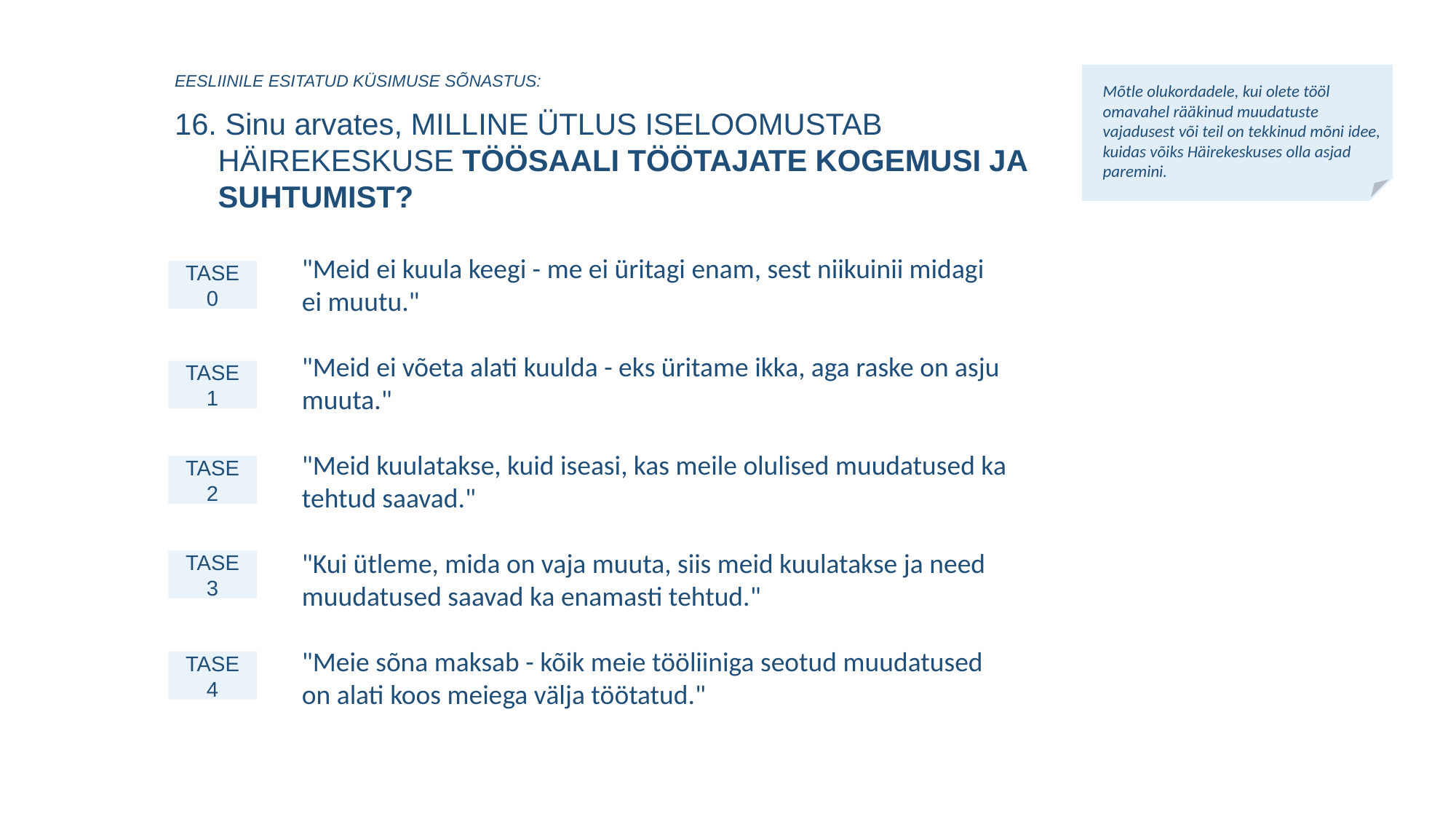

EESLIINILE ESITATUD KÜSIMUSE SÕNASTUS:

Mõtle olukordadele, kui olete tööl omavahel rääkinud muudatuste vajadusest või teil on tekkinud mõni idee, kuidas võiks Häirekeskuses olla asjad paremini.
16. Sinu arvates, MILLINE ÜTLUS ISELOOMUSTAB HÄIREKESKUSE TÖÖSAALI TÖÖTAJATE KOGEMUSI JA SUHTUMIST?
"Meid ei kuula keegi - me ei üritagi enam, sest niikuinii midagi ei muutu."

"Meid ei võeta alati kuulda - eks üritame ikka, aga raske on asju muuta."

"Meid kuulatakse, kuid iseasi, kas meile olulised muudatused ka tehtud saavad."

"Kui ütleme, mida on vaja muuta, siis meid kuulatakse ja need muudatused saavad ka enamasti tehtud."

"Meie sõna maksab - kõik meie tööliiniga seotud muudatused on alati koos meiega välja töötatud."
TASE 0
TASE 1
TASE 2
TASE 3
TASE 4